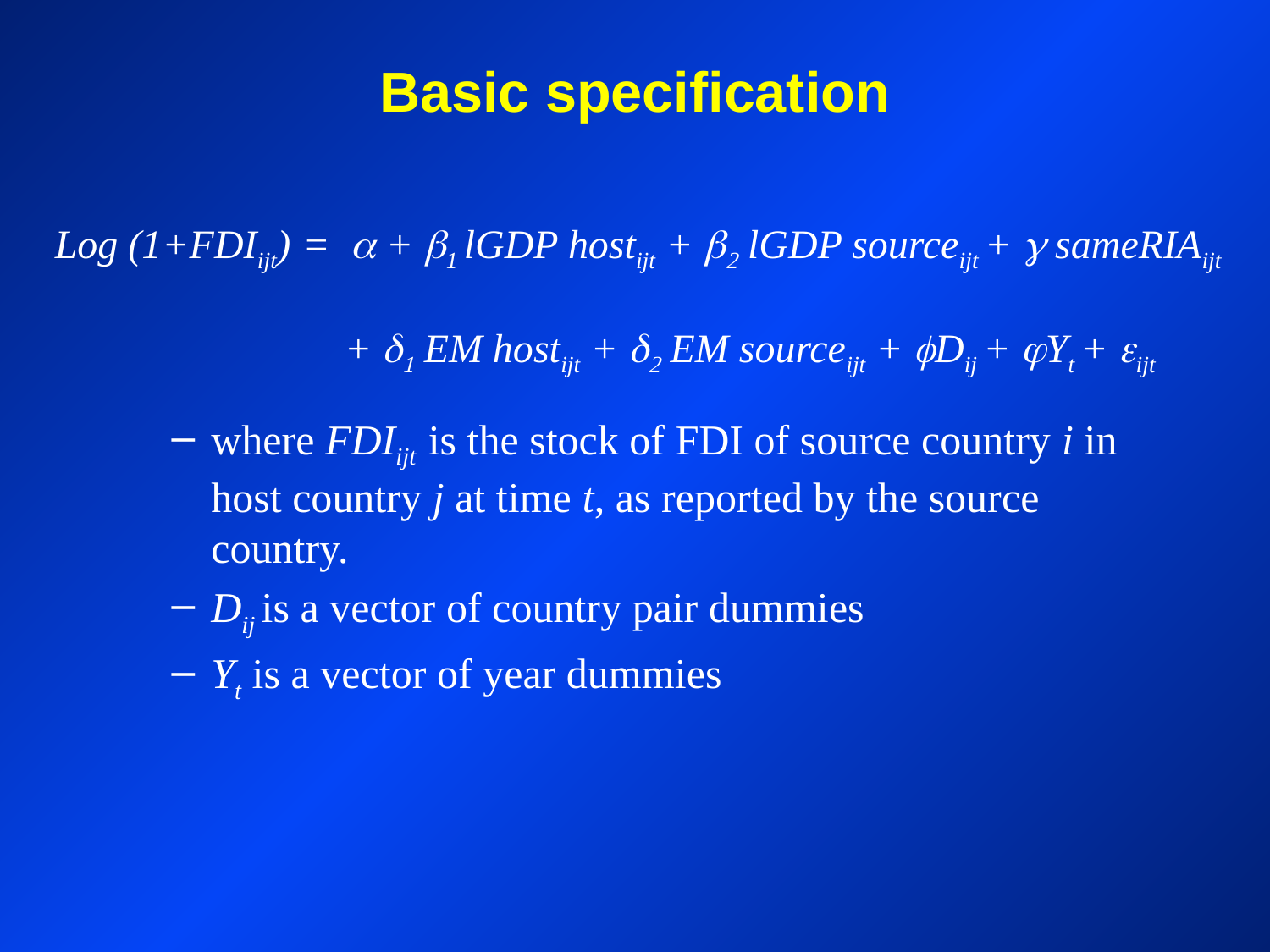

# Basic specification

where FDIijt  is the stock of FDI of source country i in host country j at time t, as reported by the source country.
Dij is a vector of country pair dummies
Yt is a vector of year dummies
Log (1+FDIijt)  =  α + β1 lGDP hostijt + β2 lGDP sourceijt + γ sameRIAijt

		      + δ1 EM hostijt + δ2 EM sourceijt + φDij + ϕYt + εijt